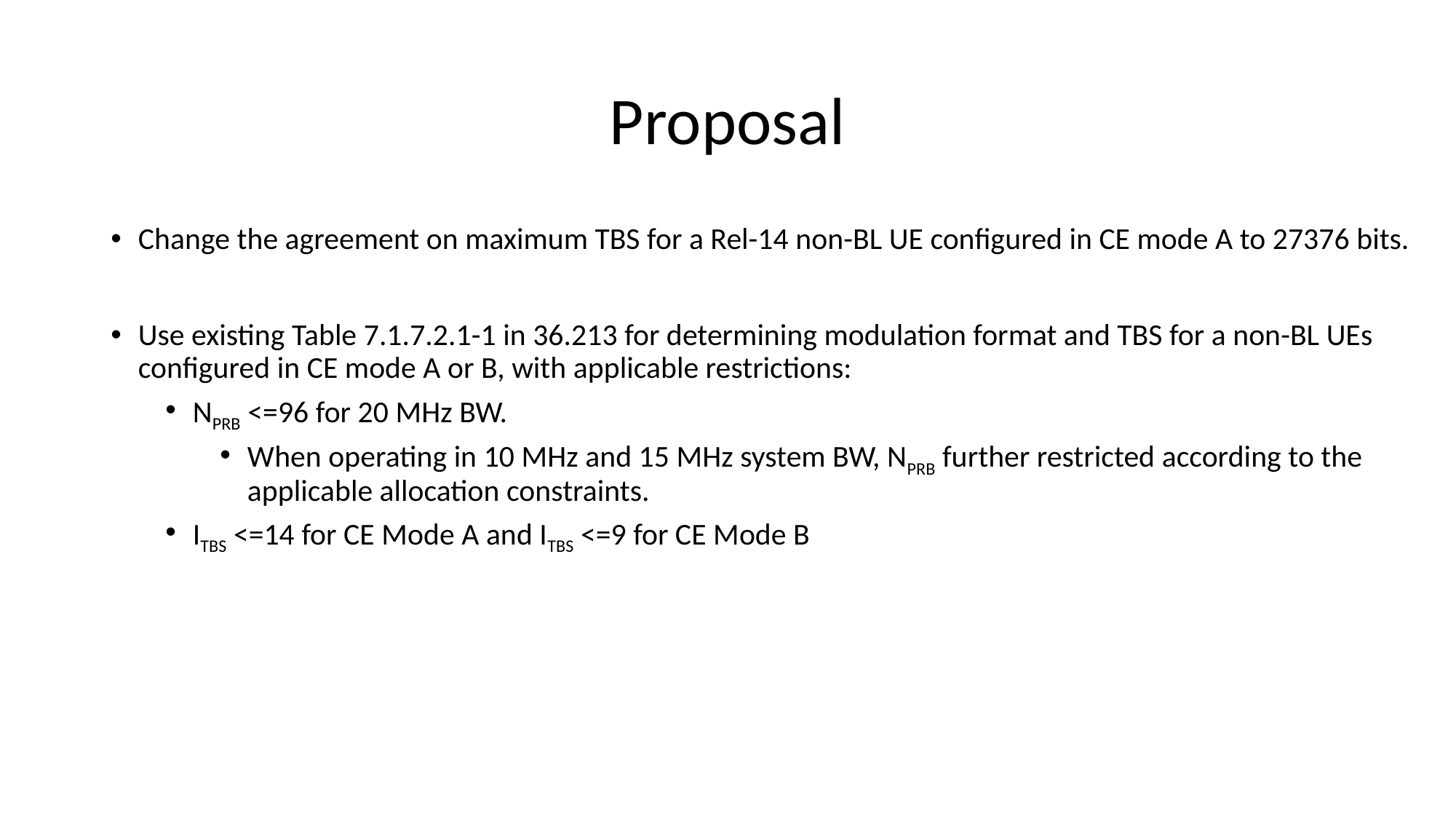

# Proposal
Change the agreement on maximum TBS for a Rel-14 non-BL UE configured in CE mode A to 27376 bits.

Use existing Table 7.1.7.2.1-1 in 36.213 for determining modulation format and TBS for a non-BL UEs configured in CE mode A or B, with applicable restrictions:
NPRB <=96 for 20 MHz BW.
When operating in 10 MHz and 15 MHz system BW, NPRB further restricted according to the applicable allocation constraints.
ITBS <=14 for CE Mode A and ITBS <=9 for CE Mode B